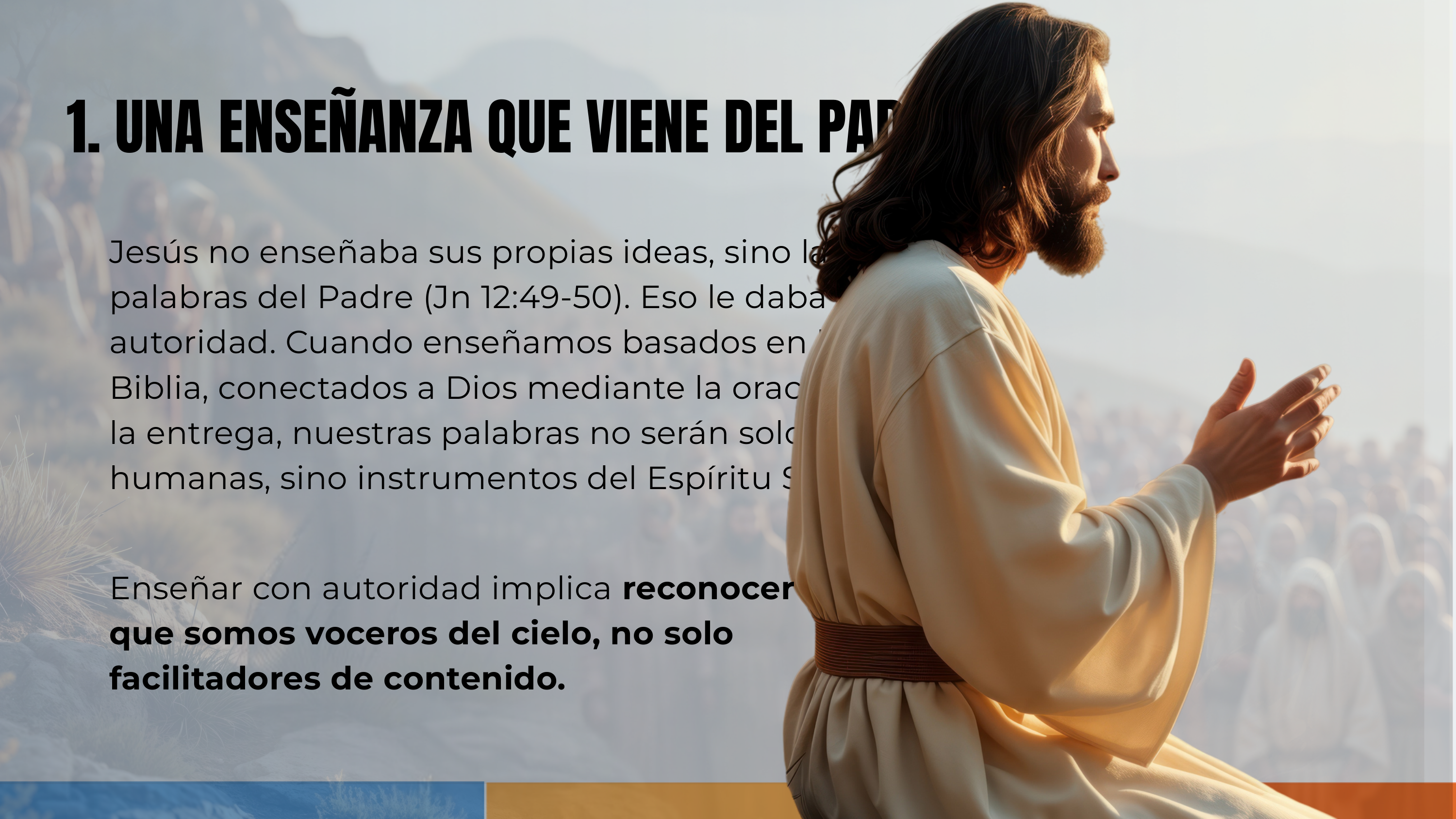

1. UNA ENSEÑANZA QUE VIENE DEL PADRE
Jesús no enseñaba sus propias ideas, sino las palabras del Padre (Jn 12:49-50). Eso le daba autoridad. Cuando enseñamos basados en la Biblia, conectados a Dios mediante la oración y la entrega, nuestras palabras no serán solo humanas, sino instrumentos del Espíritu Santo.
Enseñar con autoridad implica reconocer que somos voceros del cielo, no solo facilitadores de contenido.